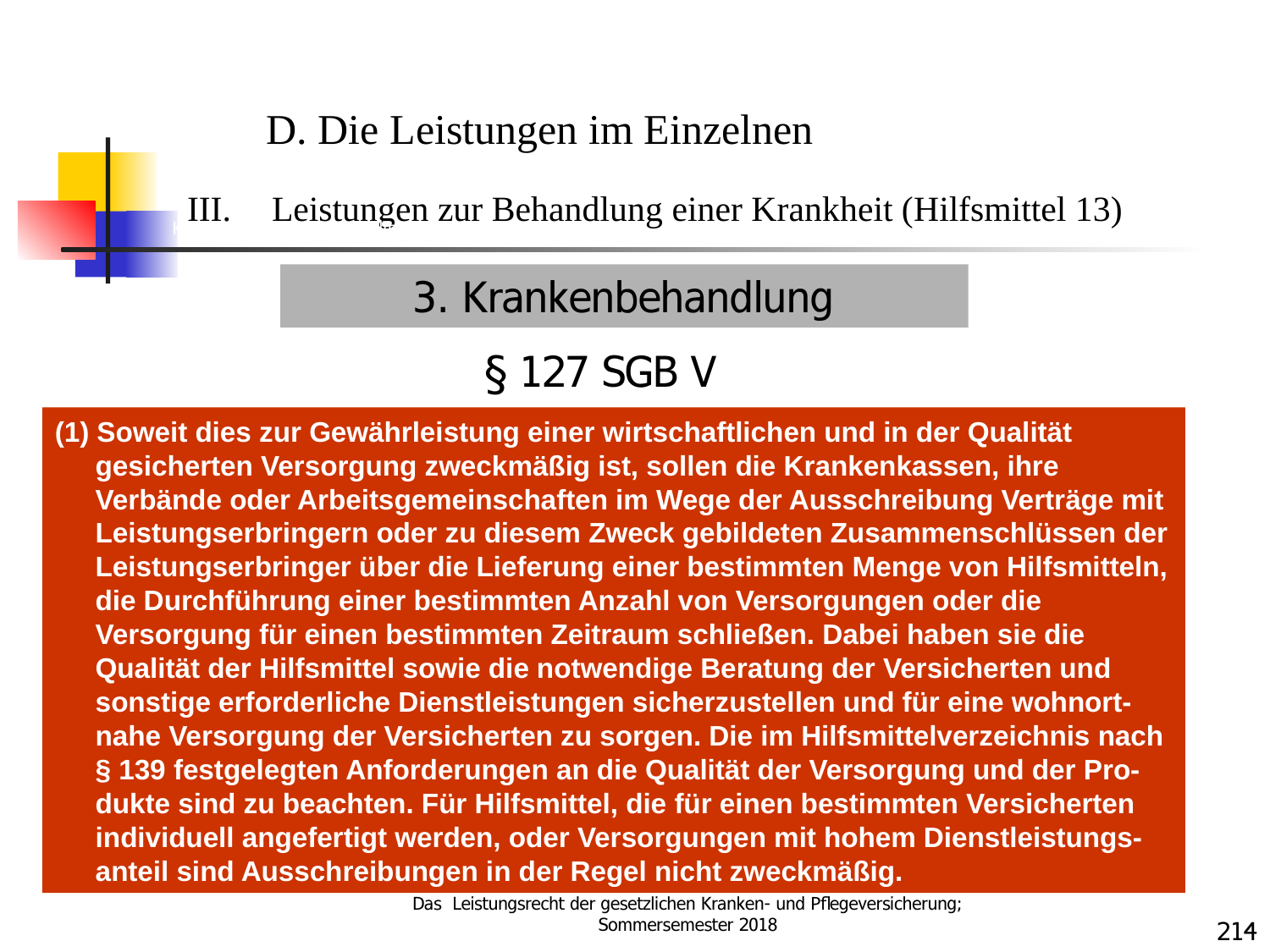

Krankenbehandlung 13 (Hilfsmittel)
D. Die Leistungen im Einzelnen

Leistungen zur Behandlung einer Krankheit (Hilfsmittel 13)
3. Krankenbehandlung
§ 127 SGB V
(1) Soweit dies zur Gewährleistung einer wirtschaftlichen und in der Qualität gesicherten Versorgung zweckmäßig ist, sollen die Krankenkassen, ihre Verbände oder Arbeitsgemeinschaften im Wege der Ausschreibung Verträge mit Leistungserbringern oder zu diesem Zweck gebildeten Zusammenschlüssen der Leistungserbringer über die Lieferung einer bestimmten Menge von Hilfsmitteln, die Durchführung einer bestimmten Anzahl von Versorgungen oder die Versorgung für einen bestimmten Zeitraum schließen. Dabei haben sie die Qualität der Hilfsmittel sowie die notwendige Beratung der Versicherten und sonstige erforderliche Dienstleistungen sicherzustellen und für eine wohnort-nahe Versorgung der Versicherten zu sorgen. Die im Hilfsmittelverzeichnis nach § 139 festgelegten Anforderungen an die Qualität der Versorgung und der Pro-dukte sind zu beachten. Für Hilfsmittel, die für einen bestimmten Versicherten individuell angefertigt werden, oder Versorgungen mit hohem Dienstleistungs-anteil sind Ausschreibungen in der Regel nicht zweckmäßig.
Krankheit
Das  Leistungsrecht der gesetzlichen Kranken- und Pflegeversicherung; Sommersemester 2018
214